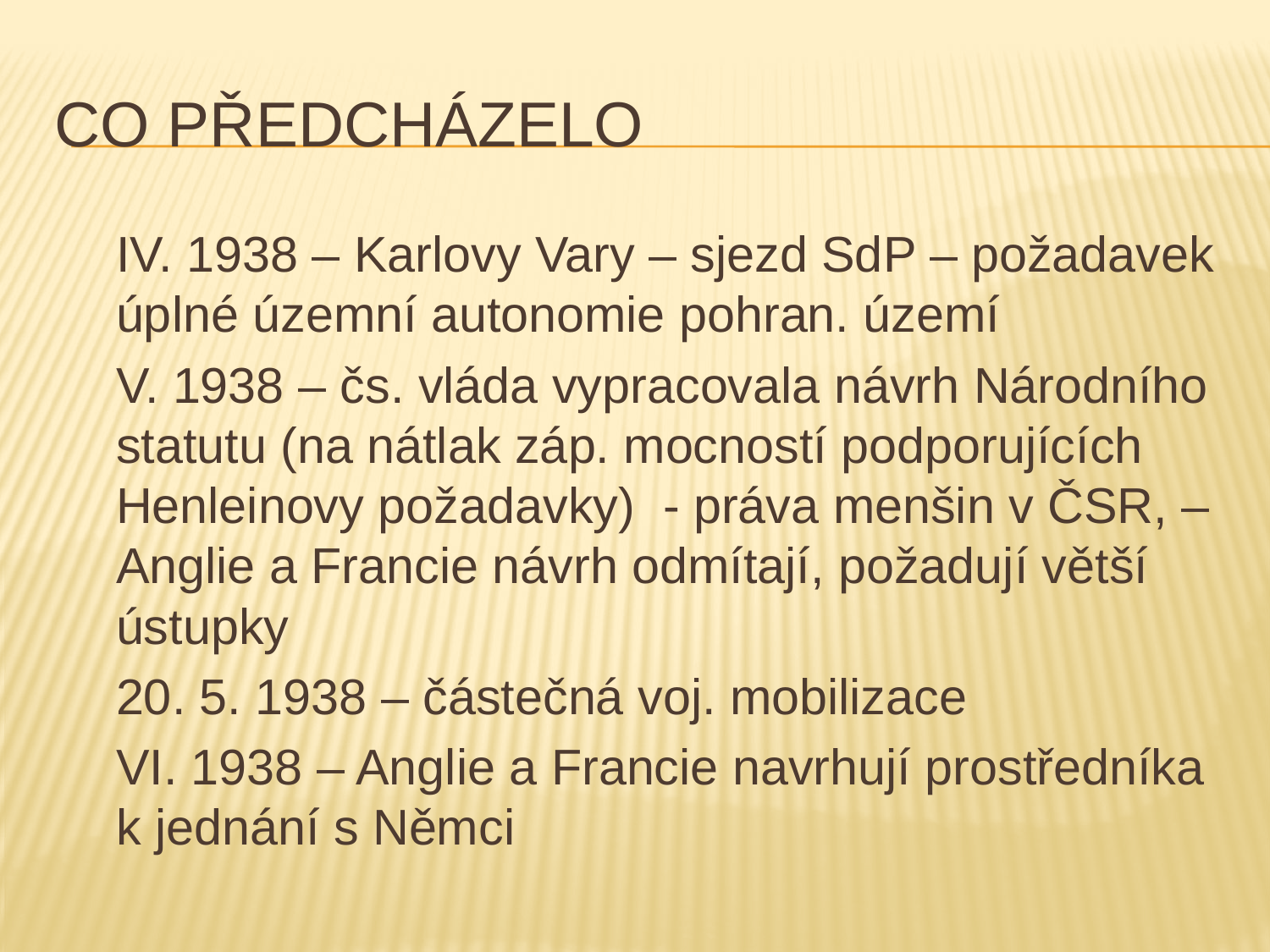

# co předcházelo
IV. 1938 – Karlovy Vary – sjezd SdP – požadavek úplné územní autonomie pohran. území
V. 1938 – čs. vláda vypracovala návrh Národního statutu (na nátlak záp. mocností podporujících Henleinovy požadavky)  - práva menšin v ČSR, – Anglie a Francie návrh odmítají, požadují větší ústupky
20. 5. 1938 – částečná voj. mobilizace
VI. 1938 – Anglie a Francie navrhují prostředníka k jednání s Němci